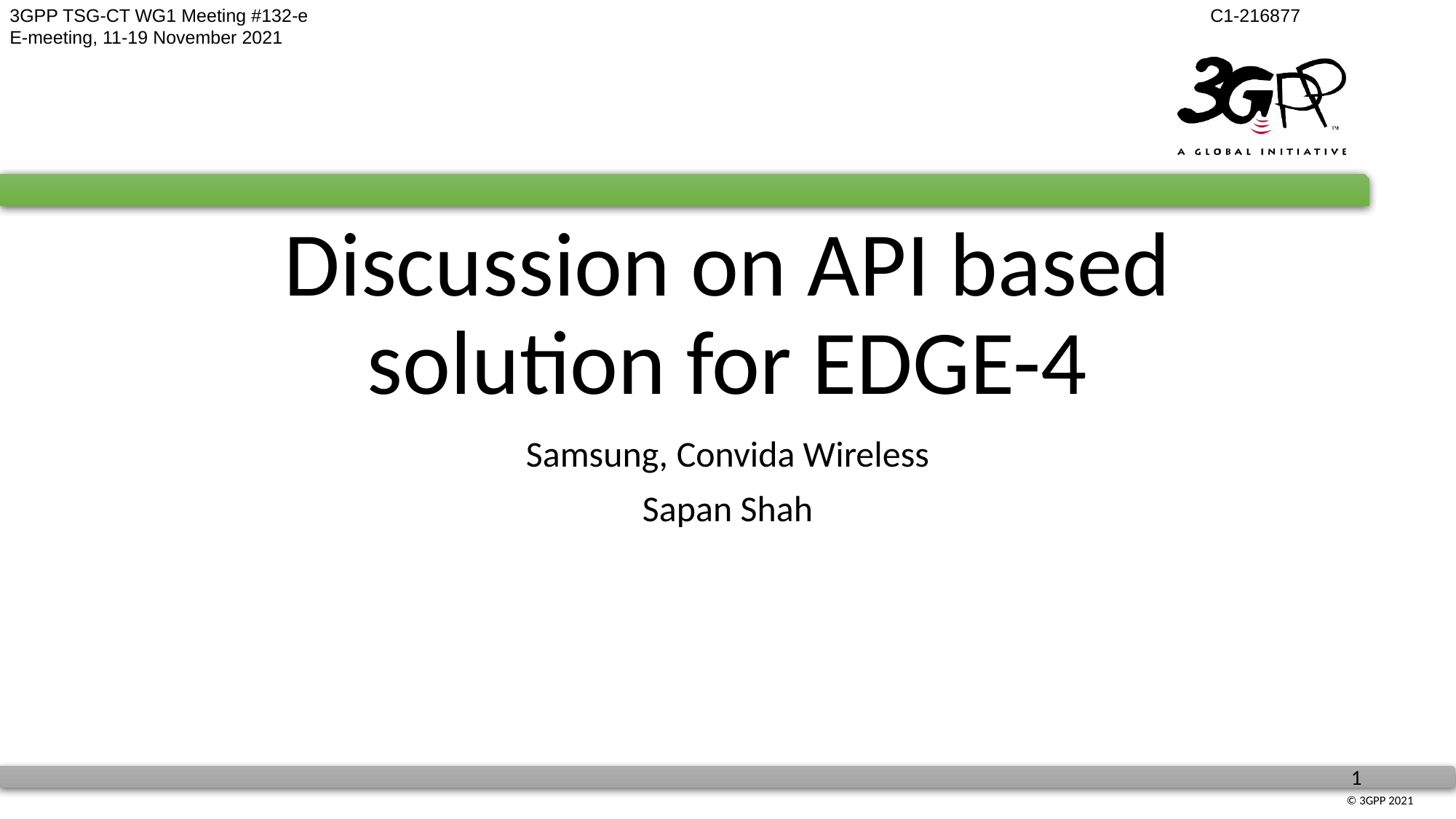

# Discussion on API based solution for EDGE-4
Samsung, Convida Wireless
Sapan Shah